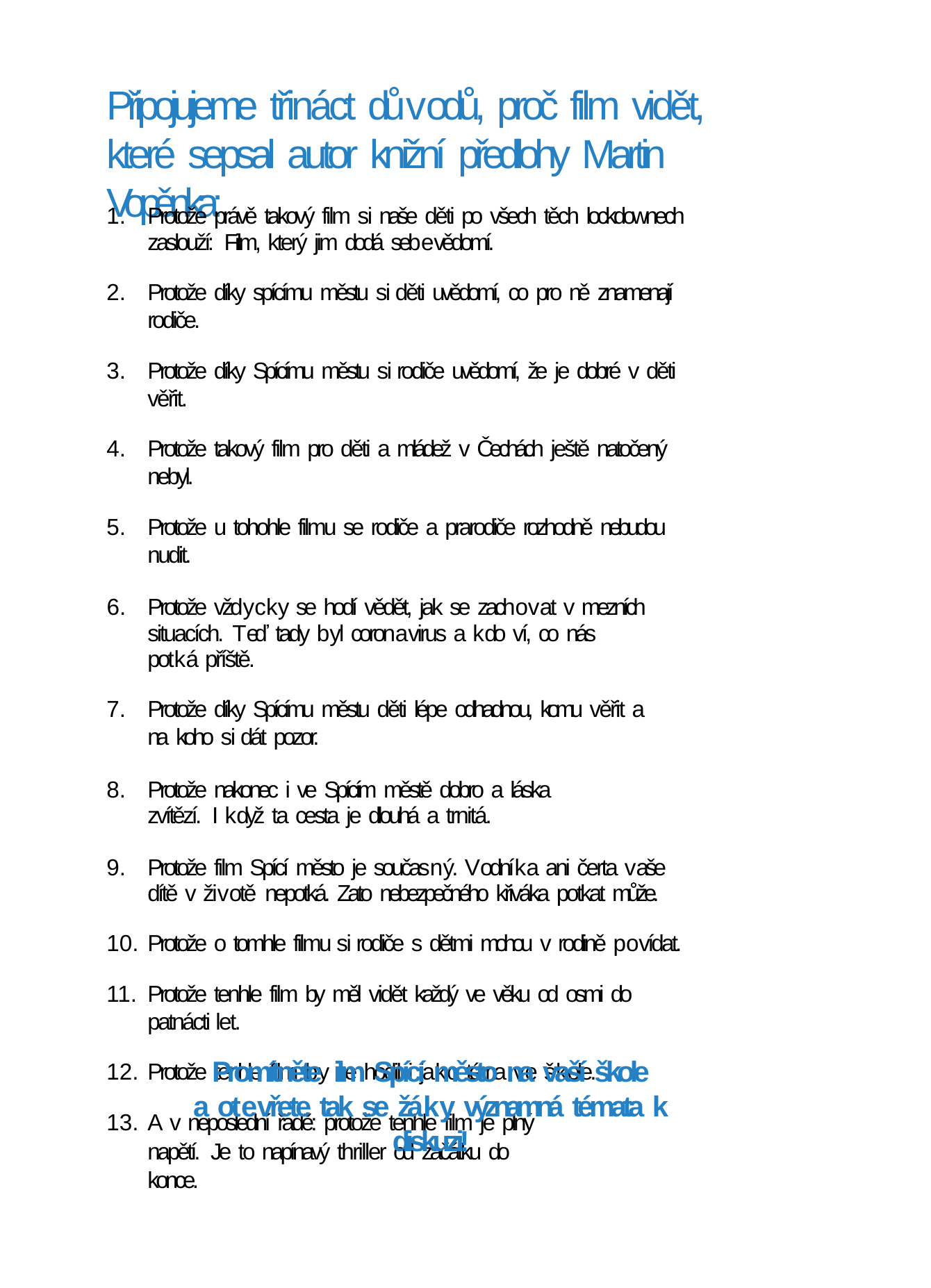

# Připojujeme třináct důvodů, proč film vidět,
které sepsal autor knižní předlohy Martin Vopěnka:
Protože právě takový film si naše děti po všech těch lockdownech zaslouží:  Film, který jim dodá sebevědomí.
Protože díky spícímu městu si děti uvědomí, co pro ně znamenají rodiče.
Protože díky Spícímu městu si rodiče uvědomí, že je dobré v děti věřit.
Protože takový film pro děti a mládež v Čechách ještě natočený nebyl.
Protože u tohohle filmu se rodiče a prarodiče rozhodně nebudou nudit.

Protože vždycky se hodí vědět, jak se zachovat v mezních situacích.  Teď tady byl coronavirus a kdo ví, co nás potká příště.
Protože díky Spícímu městu děti lépe odhadnou, komu věřit a na koho si dát pozor.

Protože nakonec i ve Spícím městě dobro a láska zvítězí.  I když ta cesta je dlouhá a trnitá.

Protože film Spící město je současný. Vodníka ani čerta vaše dítě v životě  nepotká. Zato nebezpečného křiváka potkat může.
Protože o tomhle filmu si rodiče s dětmi mohou v rodině povídat.
Protože tenhle film by měl vidět každý ve věku od osmi do patnácti let.
Protože tenhle film by se hodil i jako téma ve škole.
A v neposlední řadě: protože tenhle film je plný napětí.  Je to napínavý thriller od začátku do konce.
Promítněte	ilm Spící město na vaší škole
a otevřete tak se žáky významná témata k diskuzi!